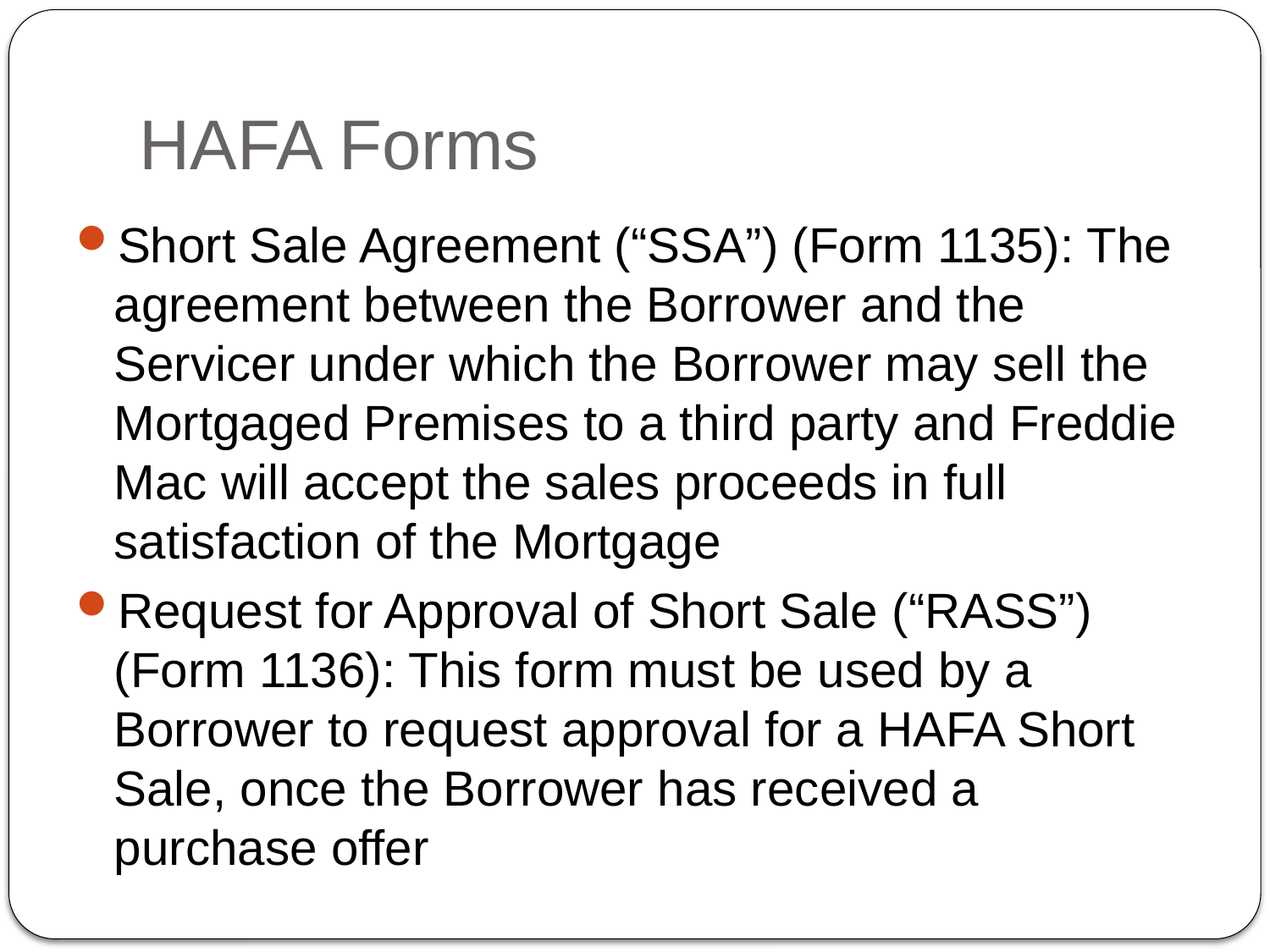

# HAFA Forms
Short Sale Agreement (“SSA”) (Form 1135): The agreement between the Borrower and the Servicer under which the Borrower may sell the Mortgaged Premises to a third party and Freddie Mac will accept the sales proceeds in full satisfaction of the Mortgage
Request for Approval of Short Sale (“RASS”) (Form 1136): This form must be used by a Borrower to request approval for a HAFA Short Sale, once the Borrower has received a purchase offer